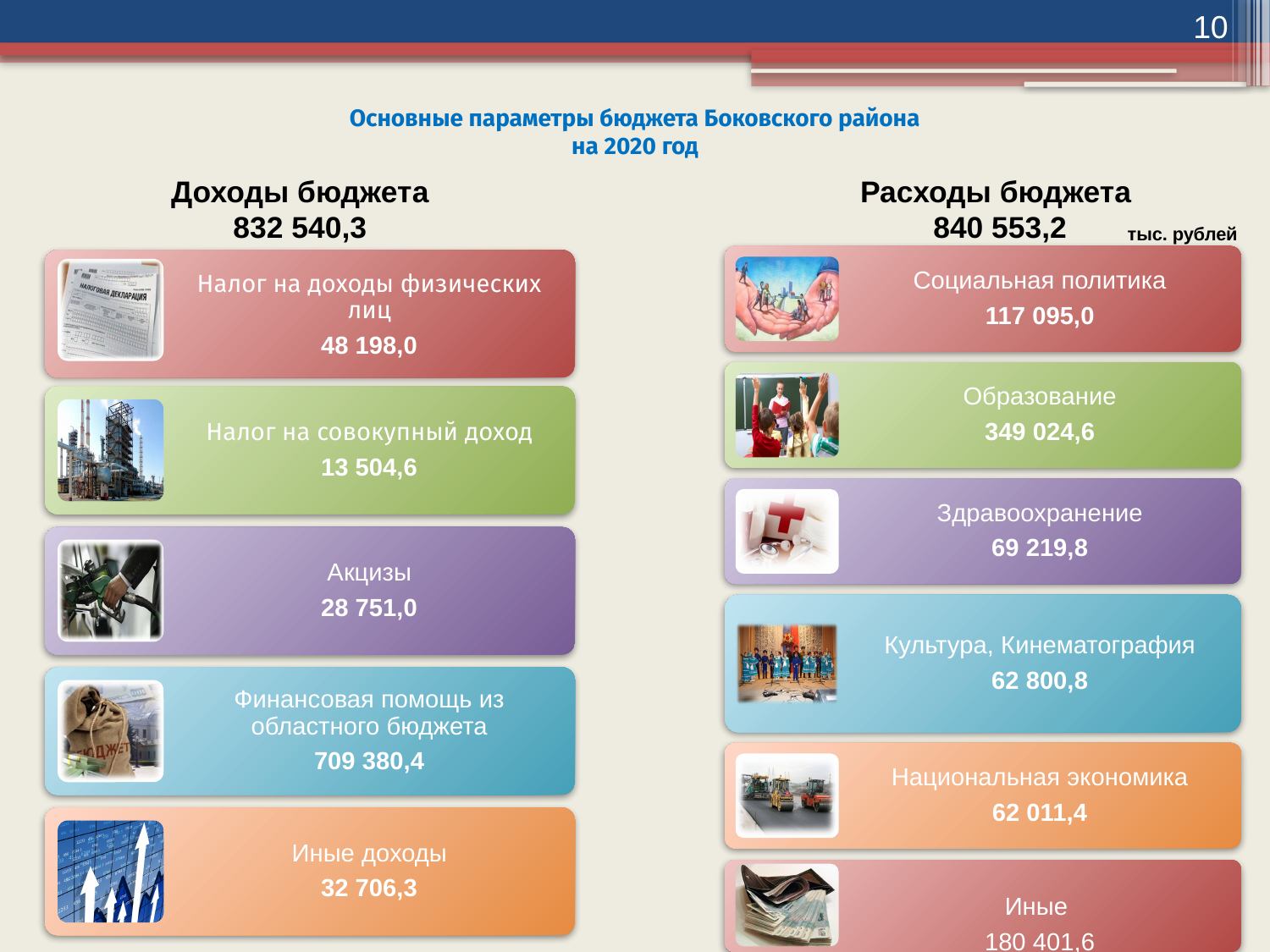

10

# Основные параметры бюджета Боковского района на 2020 год
Доходы бюджета
832 540,3
Расходы бюджета
840 553,2
тыс. рублей

Налог на доходы физических лиц
48 198,0

Налог на совокупный доход
13 504,6
Акцизы
28 751,0
Финансовая помощь из областного бюджета
709 380,4
Иные доходы
32 706,3
Социальная политика
117 095,0
Образование
349 024,6
Здравоохранение
69 219,8
Культура, Кинематография
62 800,8
Национальная экономика
62 011,4

Иные
180 401,6